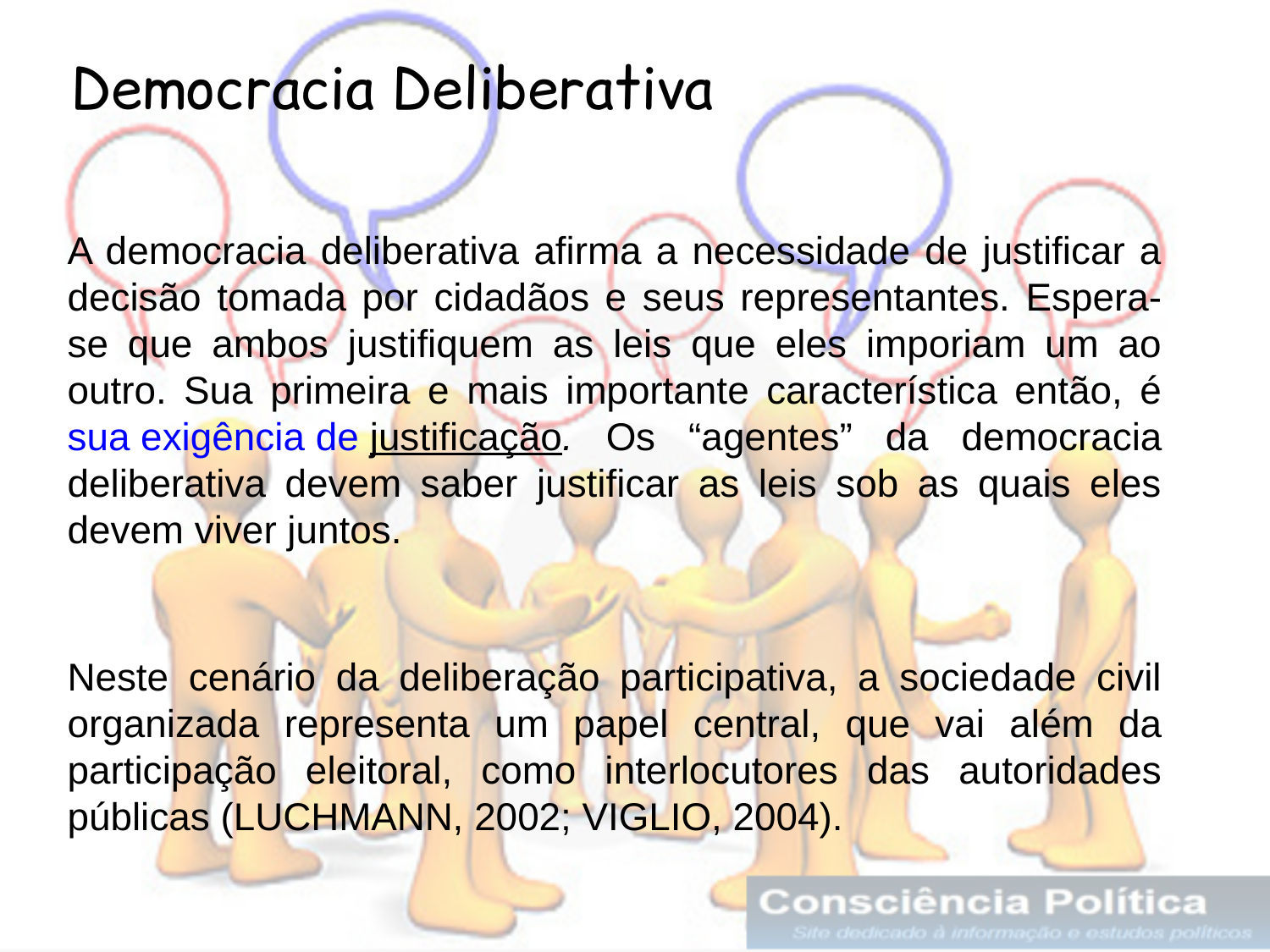

Democracia Deliberativa
A democracia deliberativa afirma a necessidade de justificar a decisão tomada por cidadãos e seus representantes. Espera-se que ambos justifiquem as leis que eles imporiam um ao outro. Sua primeira e mais importante característica então, é sua exigência de justificação. Os “agentes” da democracia deliberativa devem saber justificar as leis sob as quais eles devem viver juntos.
Neste cenário da deliberação participativa, a sociedade civil organizada representa um papel central, que vai além da participação eleitoral, como interlocutores das autoridades públicas (LUCHMANN, 2002; VIGLIO, 2004).